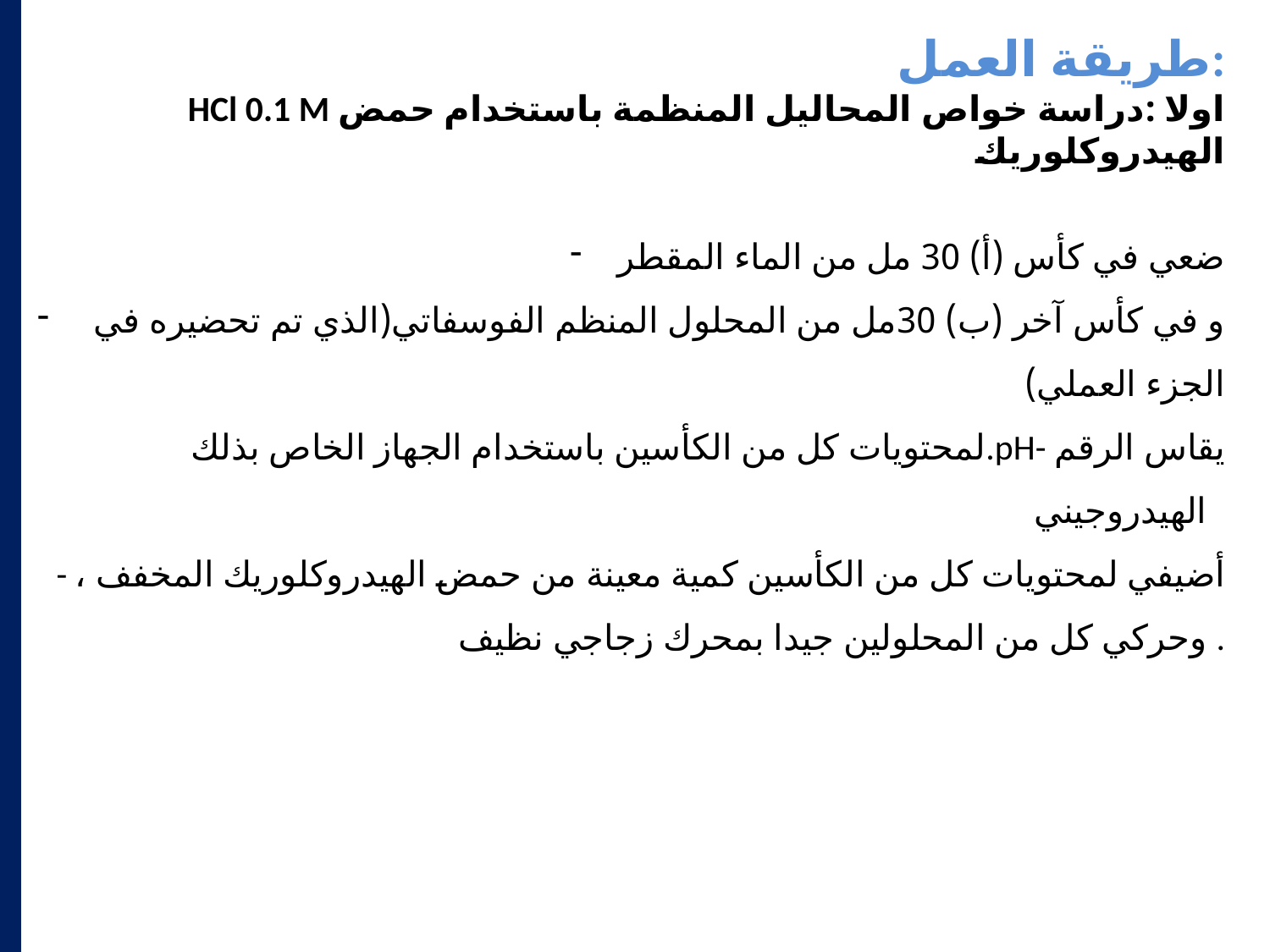

طريقة العمل:
HCl 0.1 M اولا :دراسة خواص المحاليل المنظمة باستخدام حمض الهيدروكلوريك

ضعي في كأس (أ) 30 مل من الماء المقطر
 و في كأس آخر (ب) 30مل من المحلول المنظم الفوسفاتي(الذي تم تحضيره في الجزء العملي)
لمحتويات كل من الكأسين باستخدام الجهاز الخاص بذلك.pH- يقاس الرقم الهيدروجيني
- أضيفي لمحتويات كل من الكأسين كمية معينة من حمض الهيدروكلوريك المخفف ، وحركي كل من المحلولين جيدا بمحرك زجاجي نظيف .